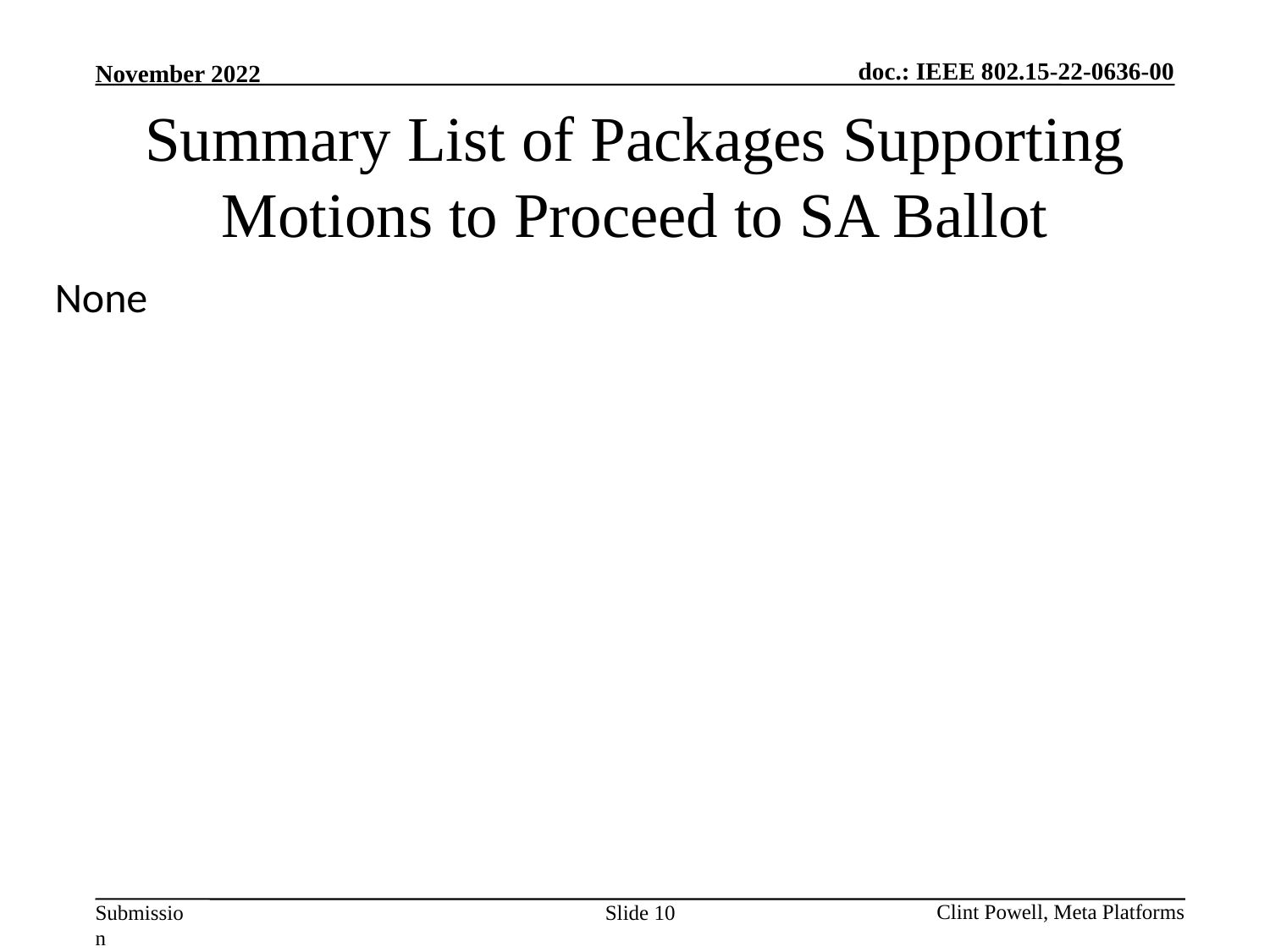

Summary List of Packages Supporting Motions to Proceed to SA Ballot
None

Slide 10